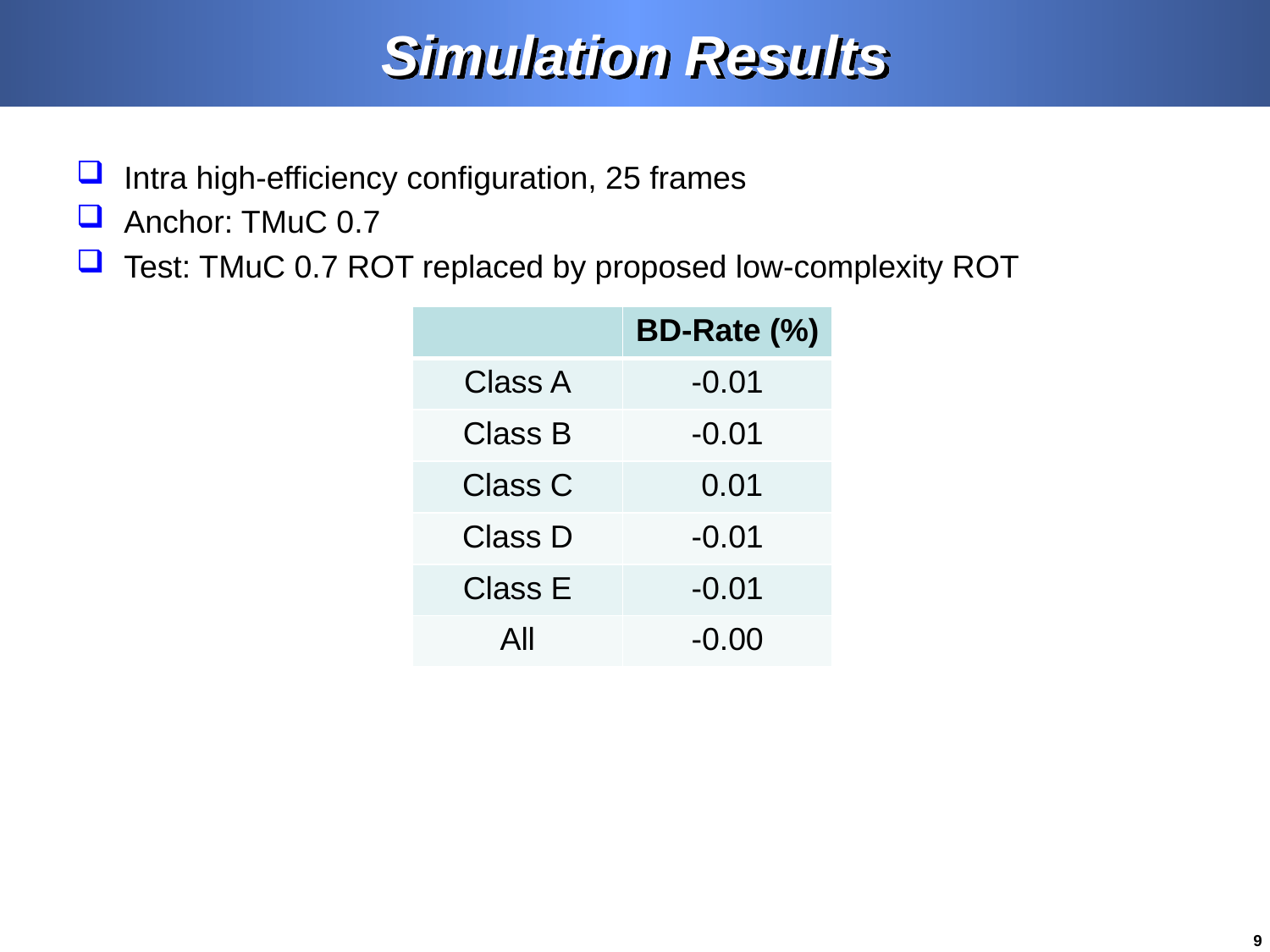

# Simulation Results
Intra high-efficiency configuration, 25 frames
Anchor: TMuC 0.7
Test: TMuC 0.7 ROT replaced by proposed low-complexity ROT

|  | BD-Rate (%) |
| --- | --- |
| Class A | -0.01 |
| Class B | -0.01 |
| Class C | 0.01 |
| Class D | -0.01 |
| Class E | -0.01 |
| All | -0.00 |
9